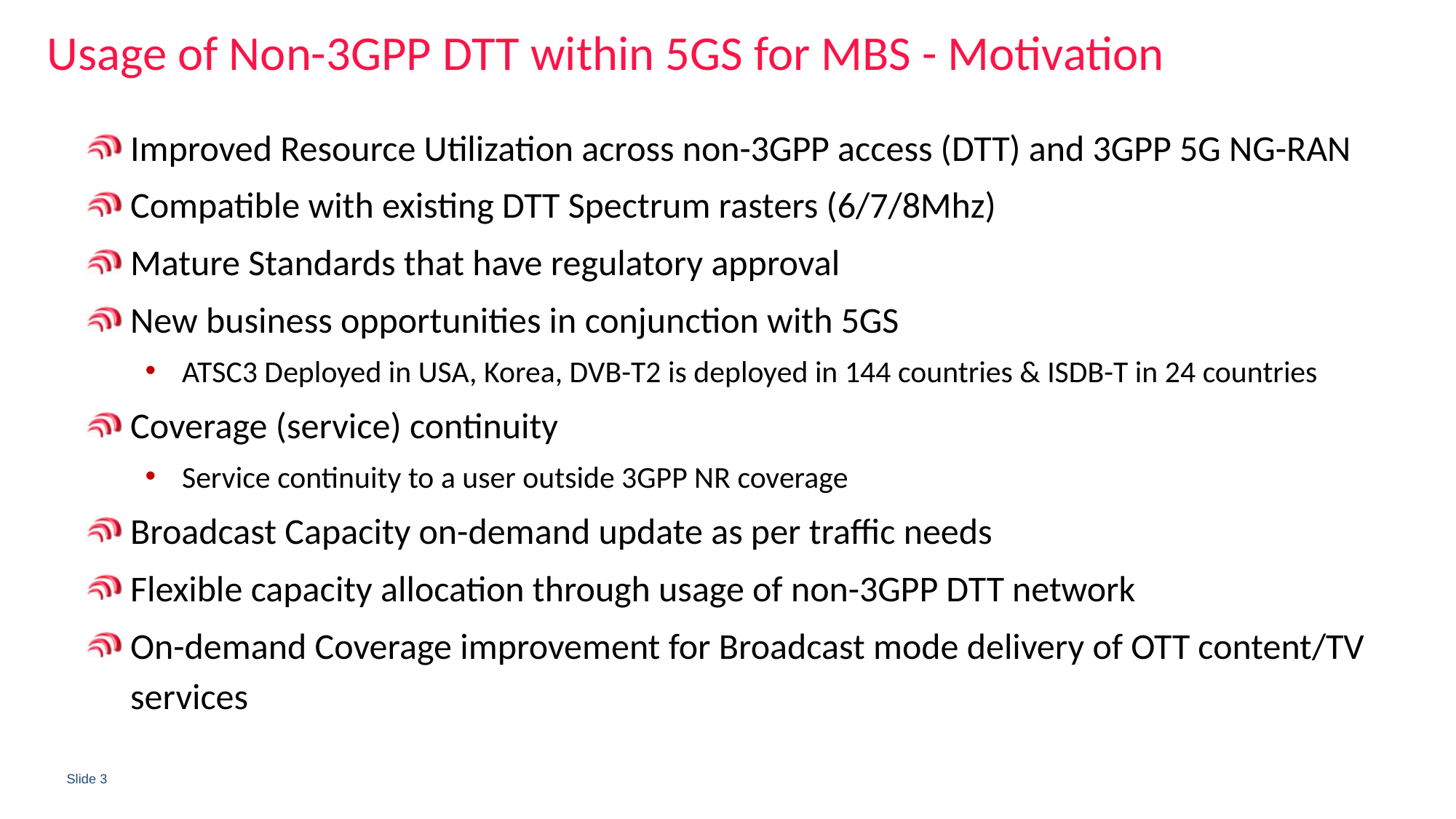

Usage of Non-3GPP DTT within 5GS for MBS - Motivation
Improved Resource Utilization across non-3GPP access (DTT) and 3GPP 5G NG-RAN
Compatible with existing DTT Spectrum rasters (6/7/8Mhz)
Mature Standards that have regulatory approval
New business opportunities in conjunction with 5GS
ATSC3 Deployed in USA, Korea, DVB-T2 is deployed in 144 countries & ISDB-T in 24 countries
Coverage (service) continuity
Service continuity to a user outside 3GPP NR coverage
Broadcast Capacity on-demand update as per traffic needs
Flexible capacity allocation through usage of non-3GPP DTT network
On-demand Coverage improvement for Broadcast mode delivery of OTT content/TV services